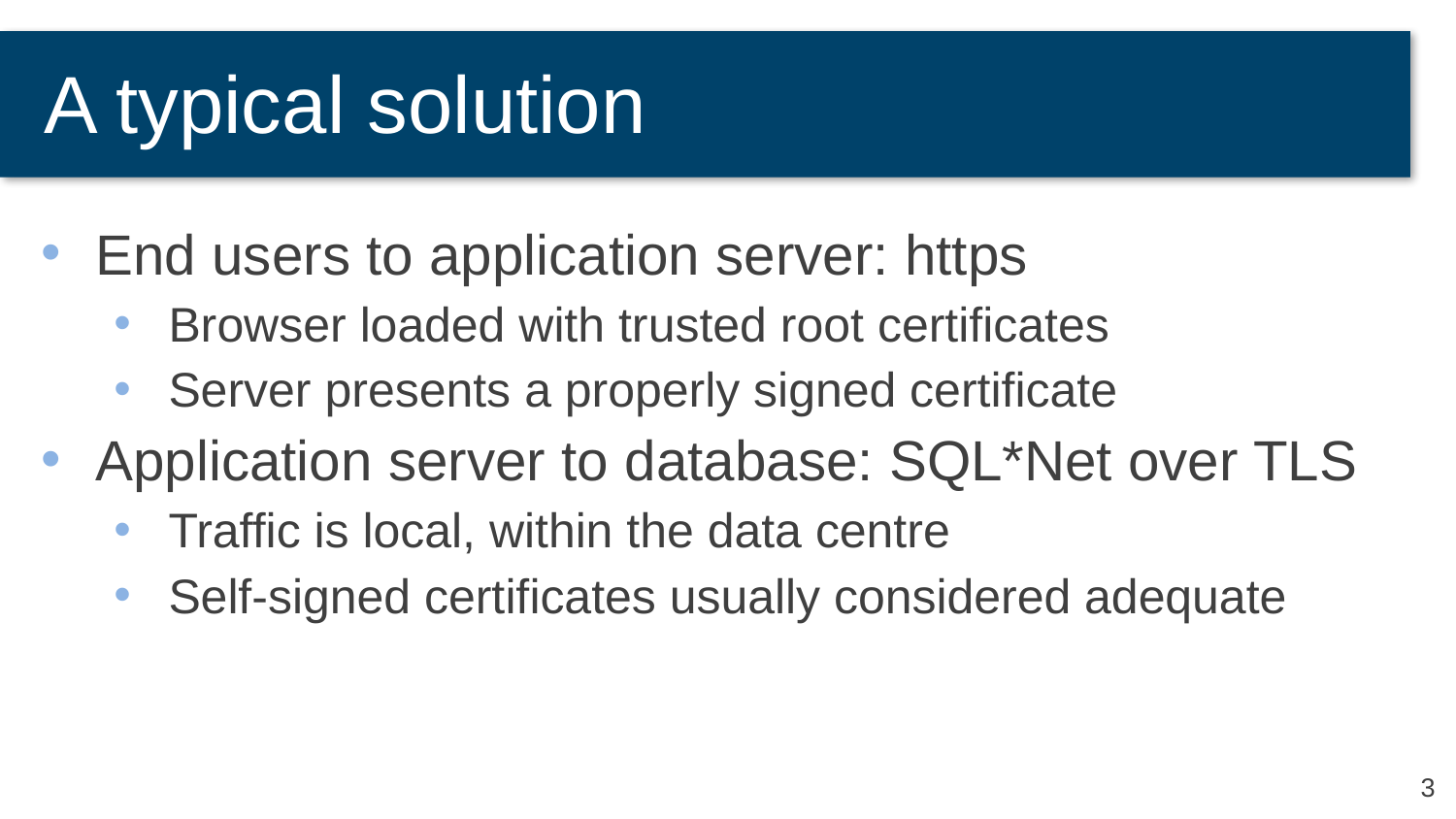

# A typical solution
End users to application server: https
Browser loaded with trusted root certificates
Server presents a properly signed certificate
Application server to database: SQL*Net over TLS
Traffic is local, within the data centre
Self-signed certificates usually considered adequate
3